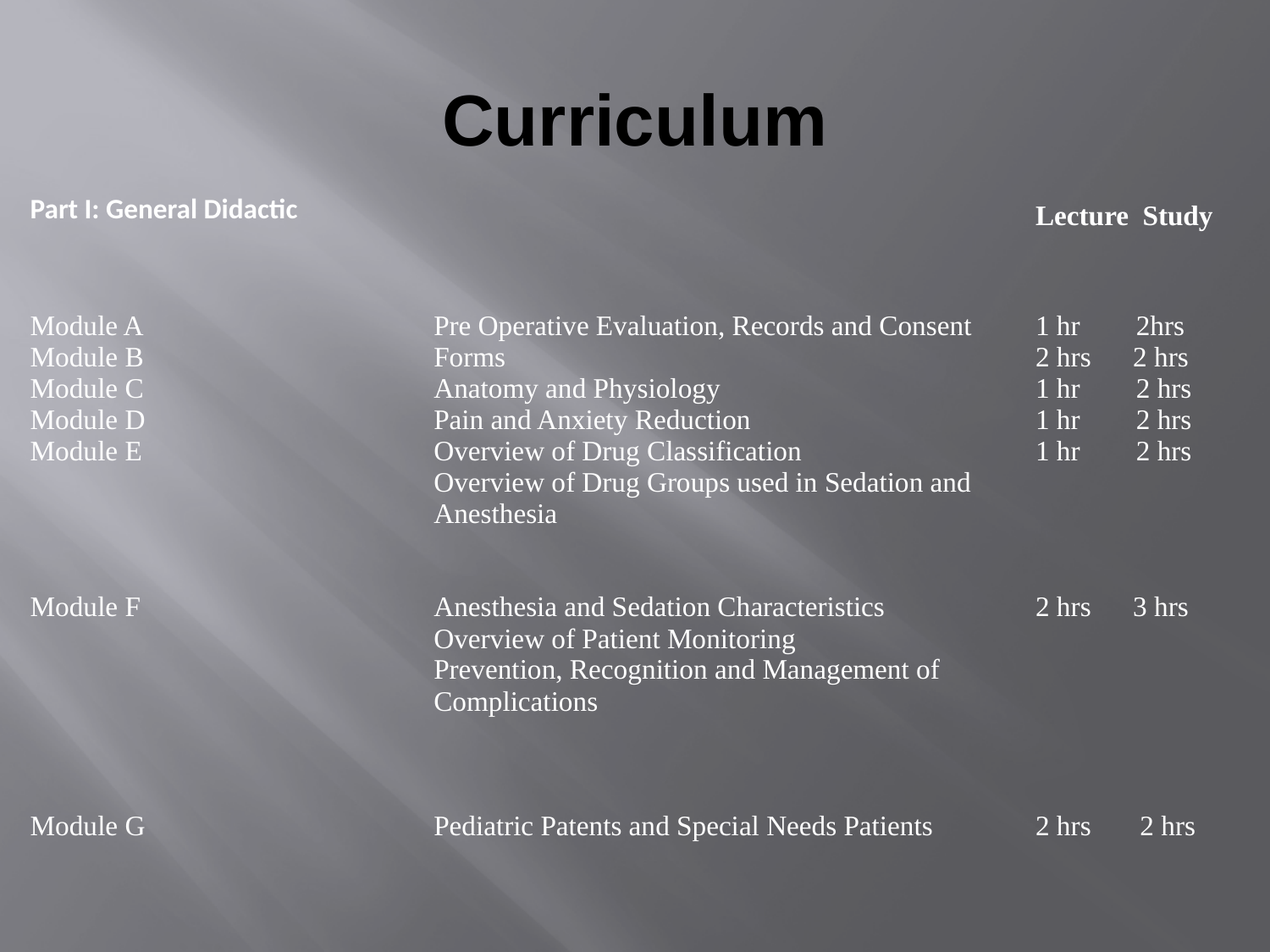

# Curriculum
| Part I: General Didactic |  | Lecture Study |
| --- | --- | --- |
| Module A Module B Module C Module D Module E | Pre Operative Evaluation, Records and Consent Forms Anatomy and Physiology Pain and Anxiety Reduction Overview of Drug Classification Overview of Drug Groups used in Sedation and Anesthesia | 1 hr 2hrs 2 hrs 2 hrs 1 hr 2 hrs 1 hr 2 hrs 1 hr 2 hrs |
| Module F | Anesthesia and Sedation Characteristics Overview of Patient Monitoring Prevention, Recognition and Management of Complications | 2 hrs 3 hrs |
| Module G | Pediatric Patents and Special Needs Patients | 2 hrs 2 hrs |